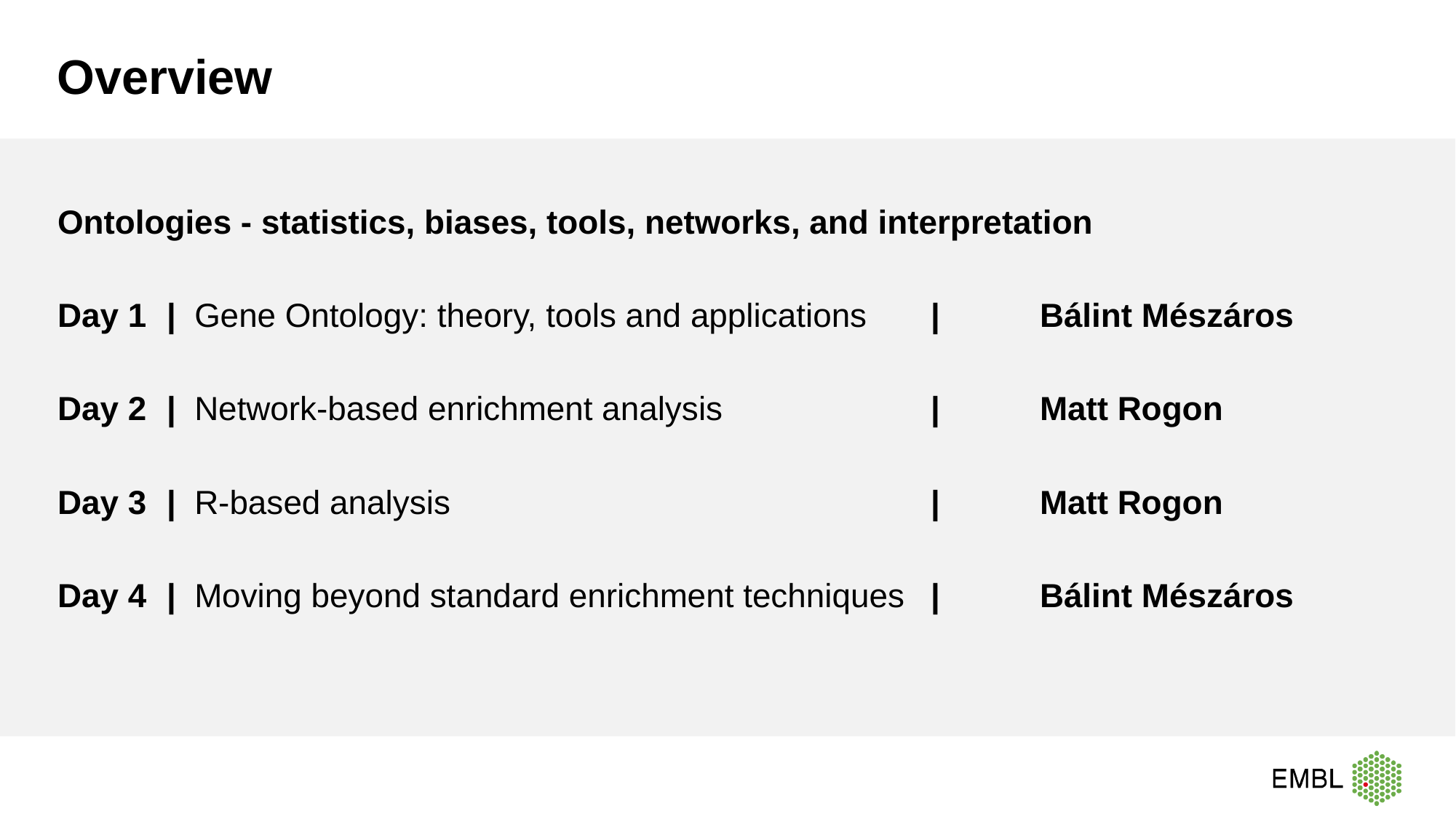

# Overview
Ontologies - statistics, biases, tools, networks, and interpretation

Day 1	|  Gene Ontology: theory, tools and applications	|	Bálint Mészáros

Day 2	|  Network-based enrichment analysis		|	Matt Rogon

Day 3	|  R-based analysis					|	Matt Rogon

Day 4	|  Moving beyond standard enrichment techniques	|	Bálint Mészáros